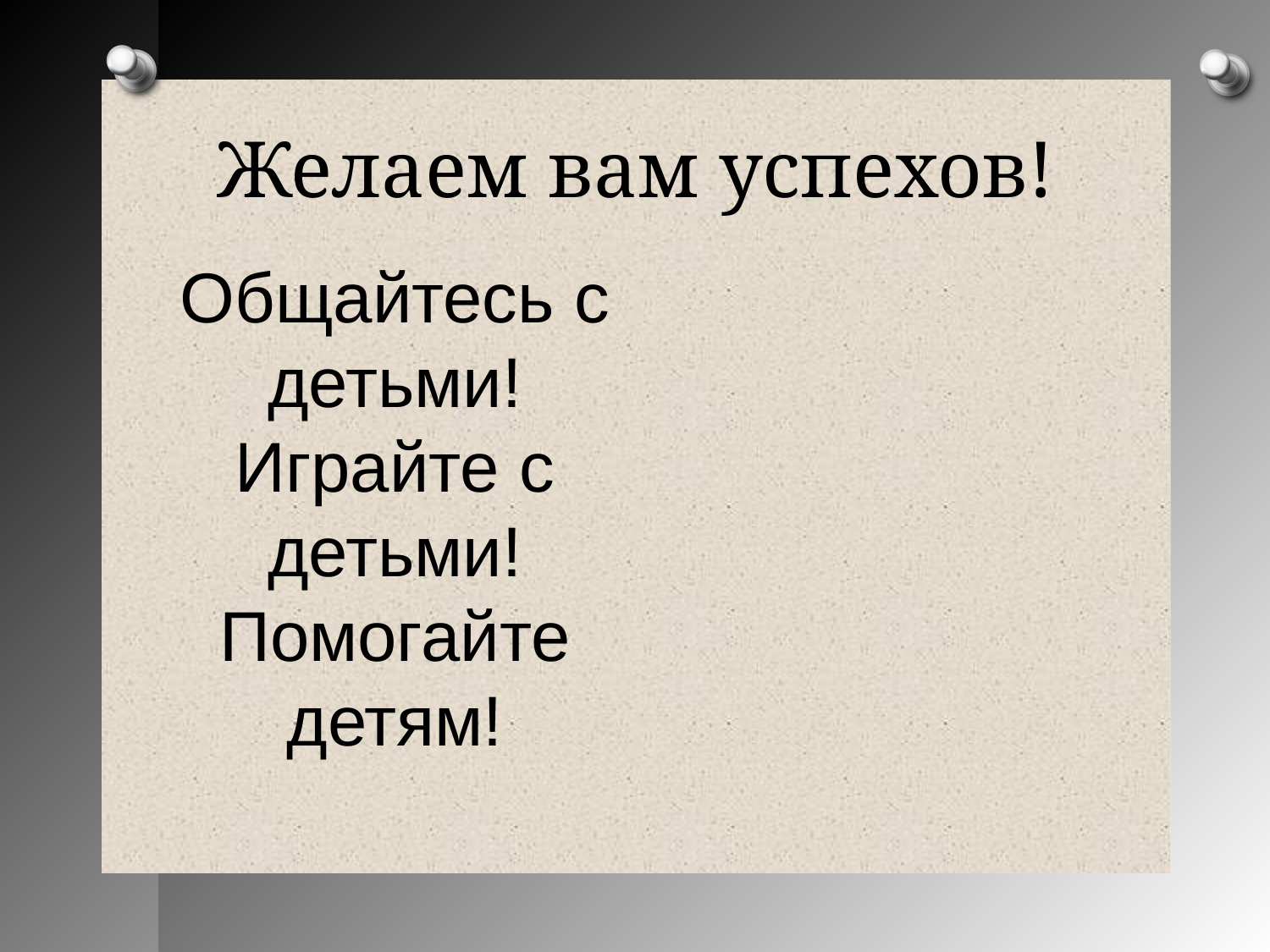

Желаем вам успехов!
Общайтесь с детьми!
Играйте с детьми!
Помогайте детям!